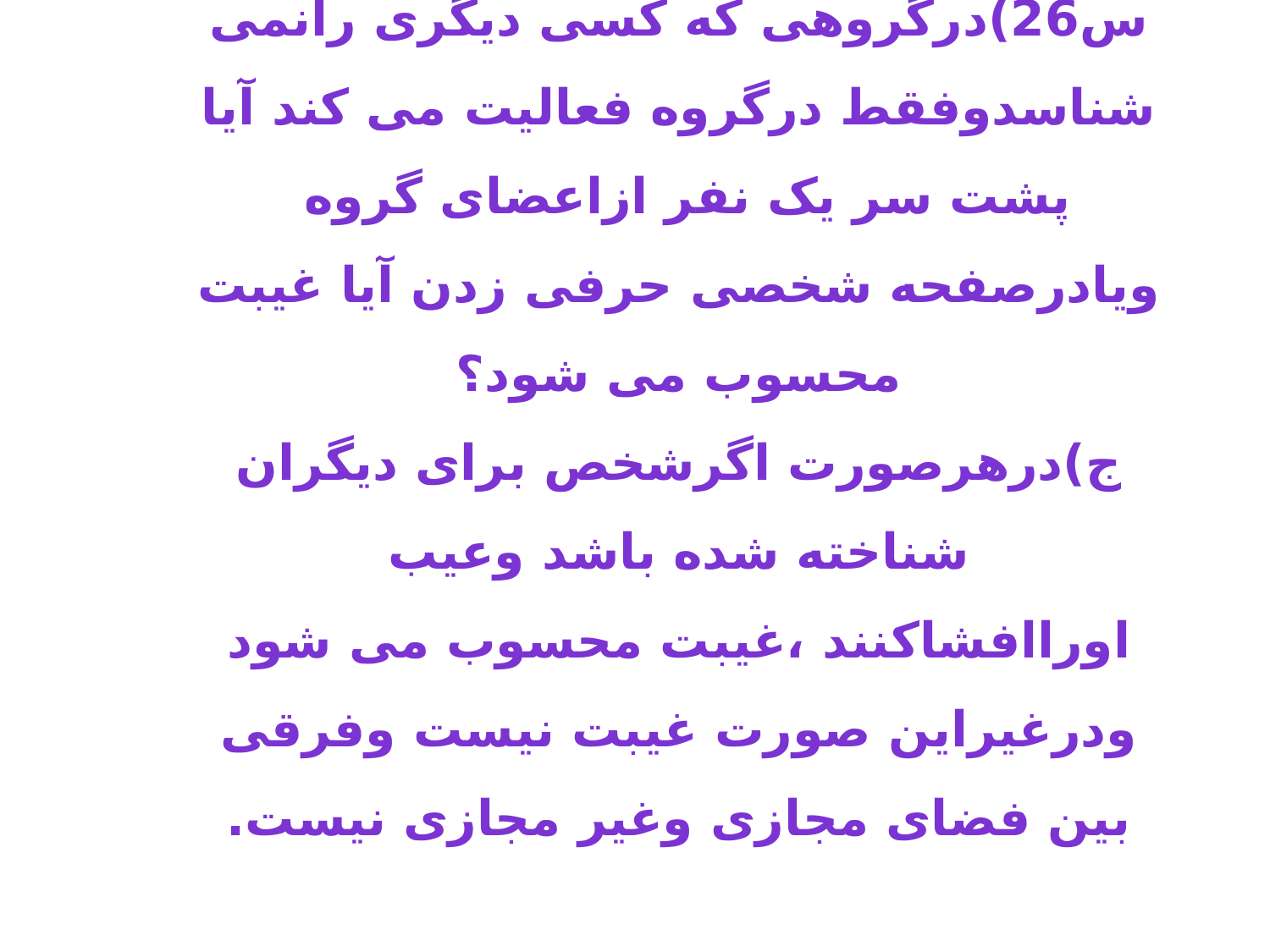

# س26)درگروهی که کسی دیگری رانمی شناسدوفقط درگروه فعالیت می کند آیا پشت سر یک نفر ازاعضای گروه  ویادرصفحه شخصی حرفی زدن آیا غیبت محسوب می شود؟ ج)درهرصورت اگرشخص برای دیگران شناخته شده باشد وعیب اوراافشاکنند ،غیبت محسوب می شود ودرغیراین صورت غیبت نیست وفرقی بین فضای مجازی وغیر مجازی نیست.